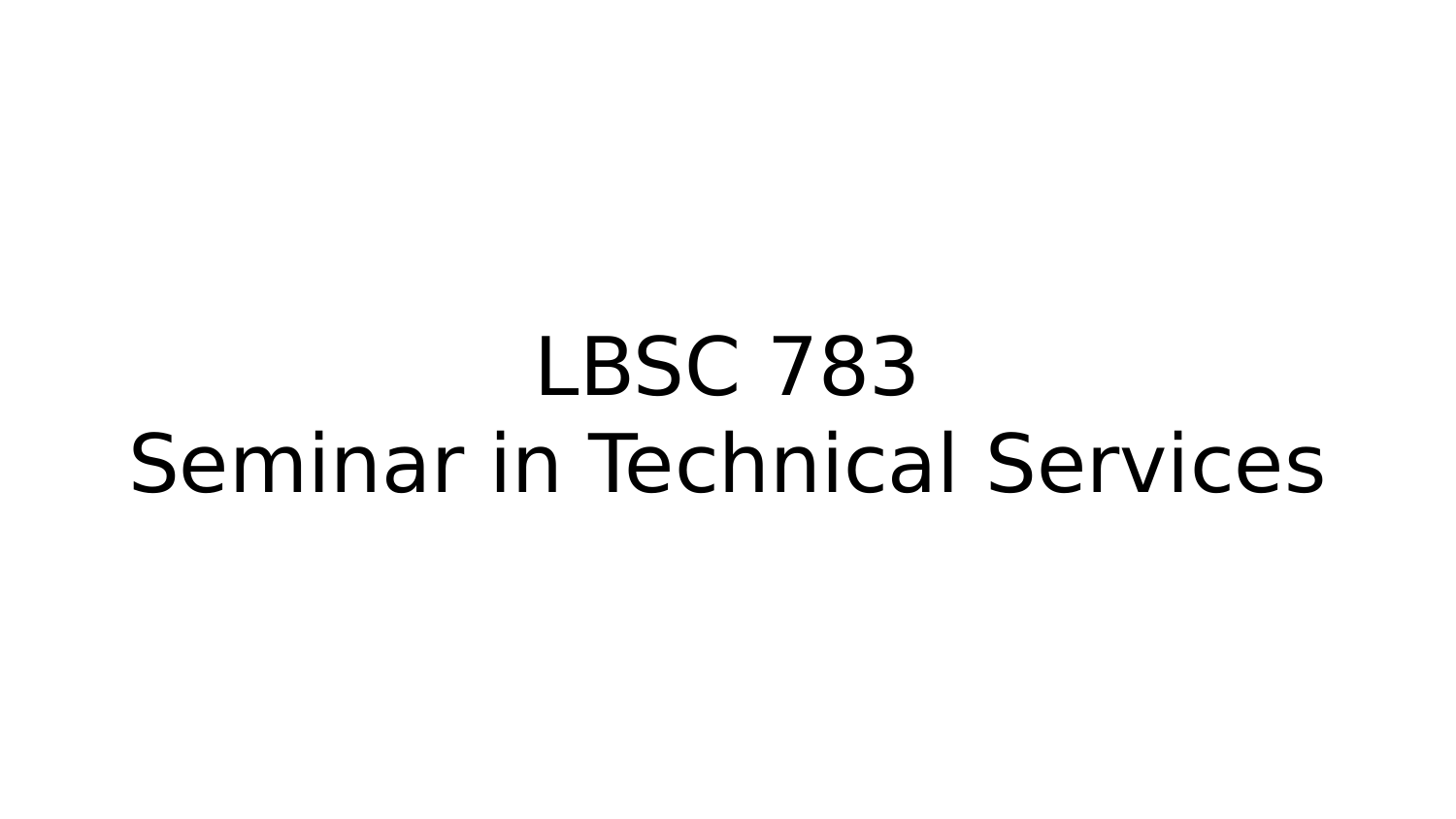

# LBSC 783
Seminar in Technical Services